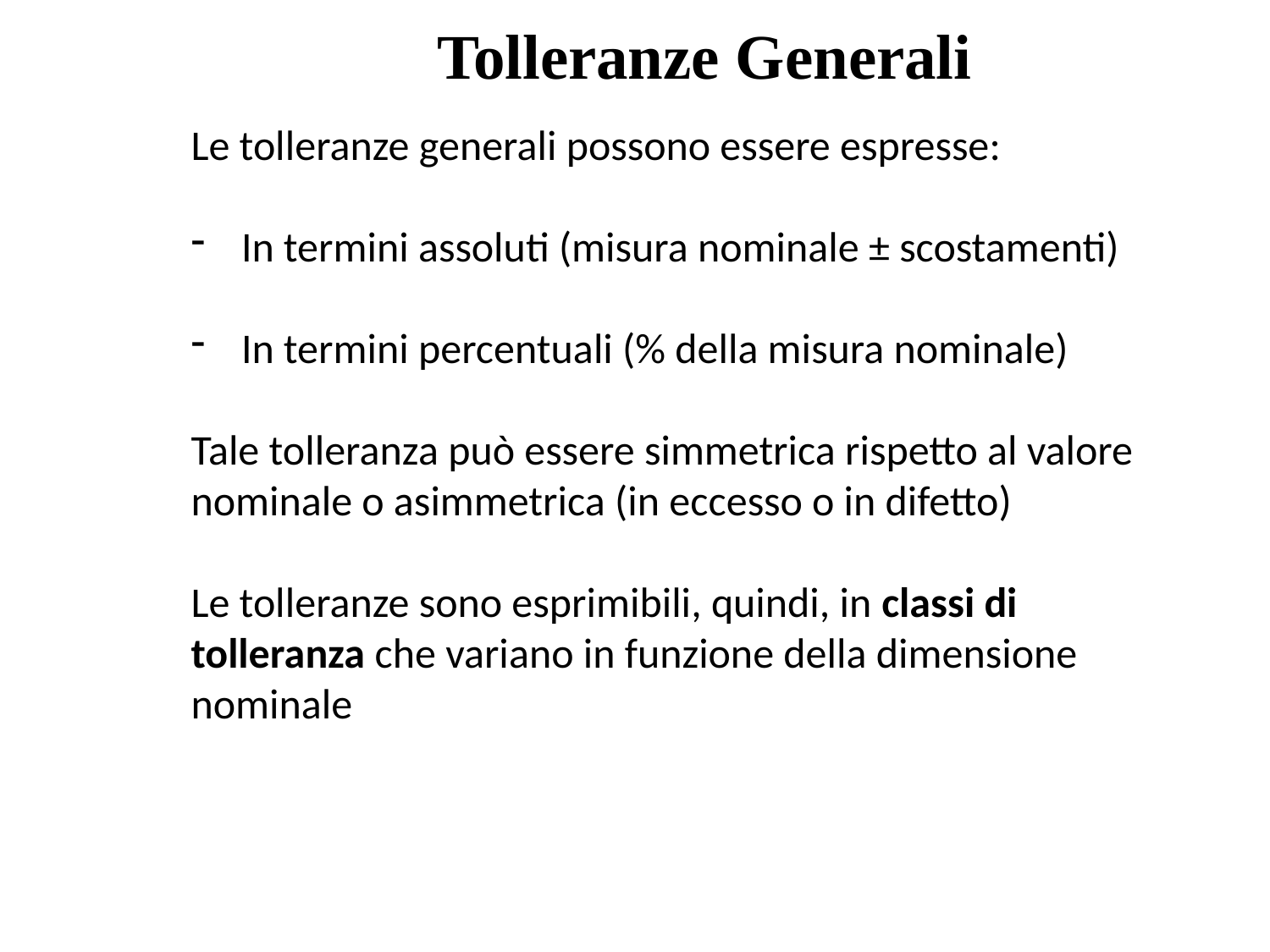

Tolleranze Generali
Le tolleranze generali possono essere espresse:

In termini assoluti (misura nominale ± scostamenti)

In termini percentuali (% della misura nominale)

Tale tolleranza può essere simmetrica rispetto al valore nominale o asimmetrica (in eccesso o in difetto)

Le tolleranze sono esprimibili, quindi, in classi di tolleranza che variano in funzione della dimensione nominale